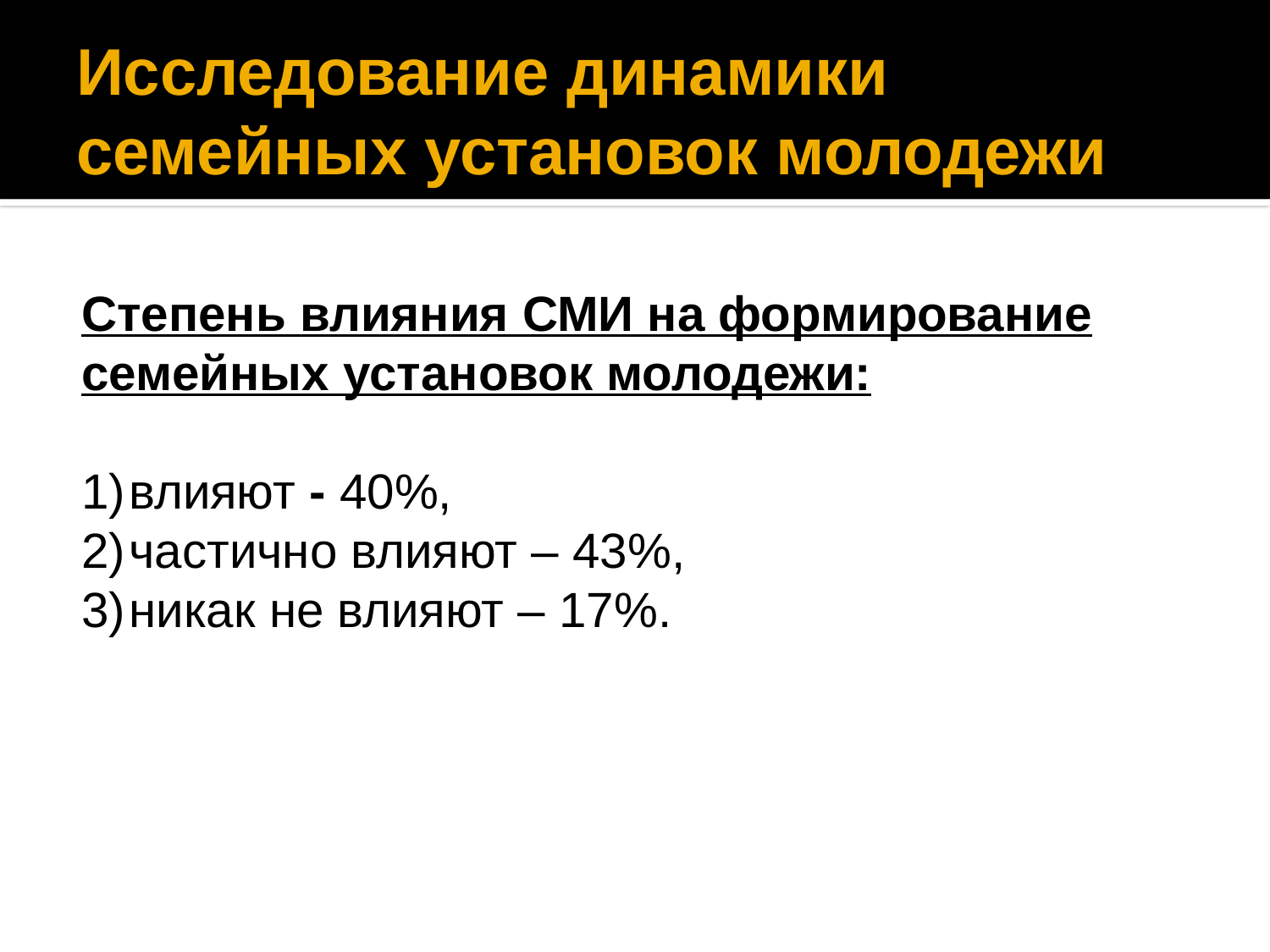

# Исследование динамики семейных установок молодежи
Степень влияния СМИ на формирование семейных установок молодежи:

влияют - 40%,
частично влияют – 43%,
никак не влияют – 17%.